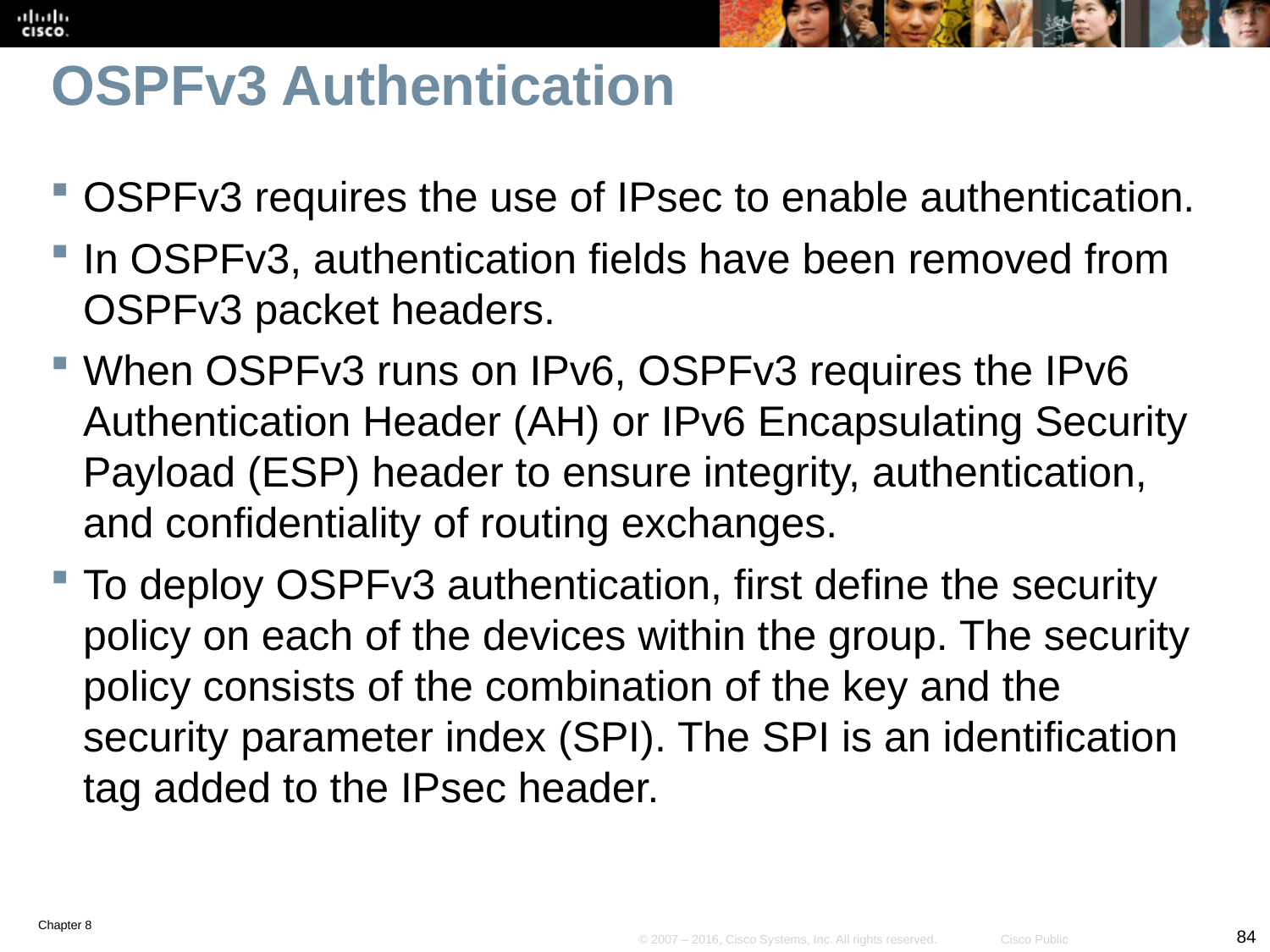

# OSPFv3 Authentication
OSPFv3 requires the use of IPsec to enable authentication.
In OSPFv3, authentication fields have been removed from OSPFv3 packet headers.
When OSPFv3 runs on IPv6, OSPFv3 requires the IPv6 Authentication Header (AH) or IPv6 Encapsulating Security Payload (ESP) header to ensure integrity, authentication, and confidentiality of routing exchanges.
To deploy OSPFv3 authentication, first define the security policy on each of the devices within the group. The security policy consists of the combination of the key and the security parameter index (SPI). The SPI is an identification tag added to the IPsec header.